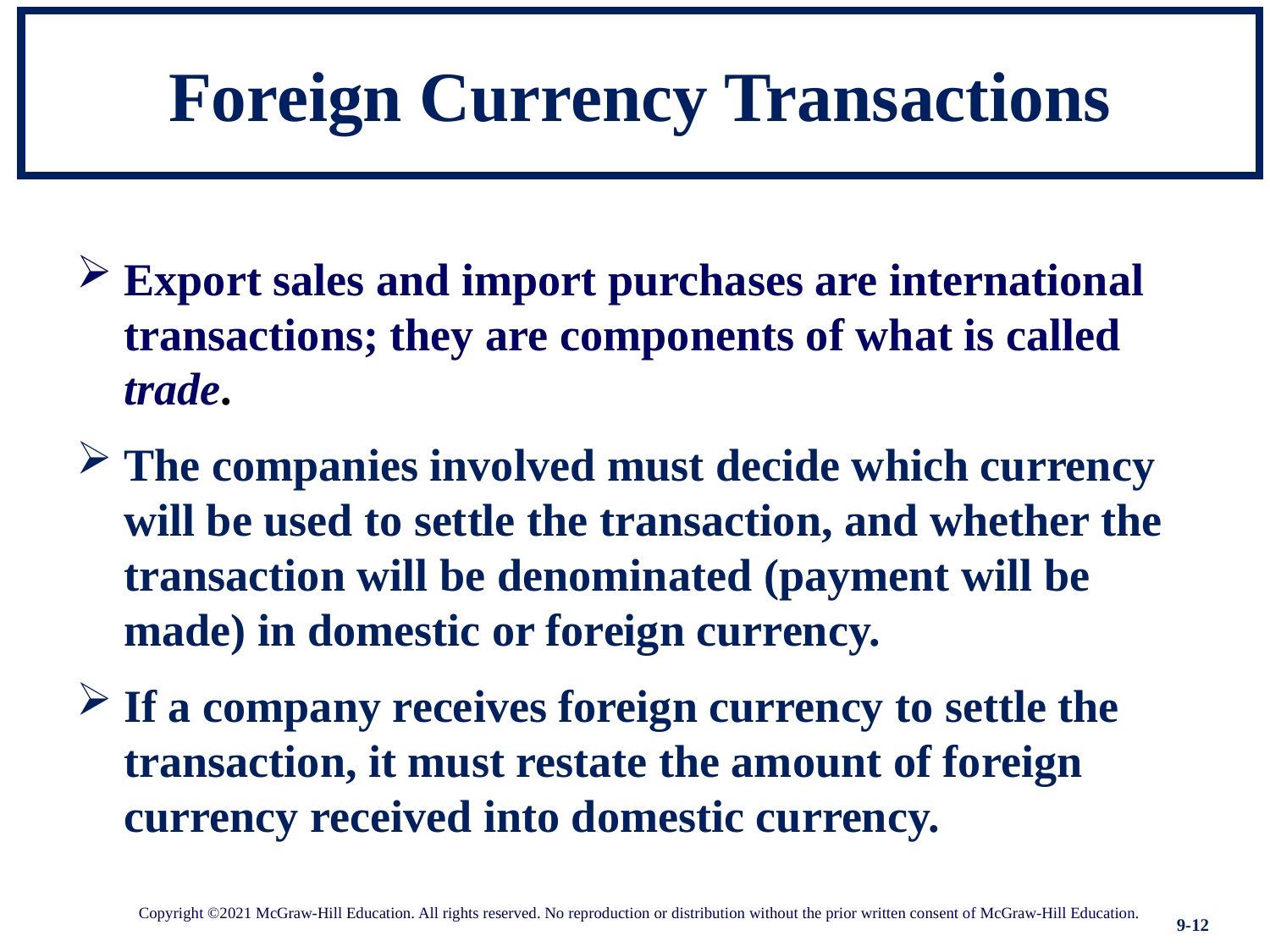

# Foreign Currency Transactions
Export sales and import purchases are international transactions; they are components of what is called trade.
The companies involved must decide which currency will be used to settle the transaction, and whether the transaction will be denominated (payment will be made) in domestic or foreign currency.
If a company receives foreign currency to settle the transaction, it must restate the amount of foreign currency received into domestic currency.

Copyright ©2021 McGraw-Hill Education. All rights reserved. No reproduction or distribution without the prior written consent of McGraw-Hill Education.
9-12